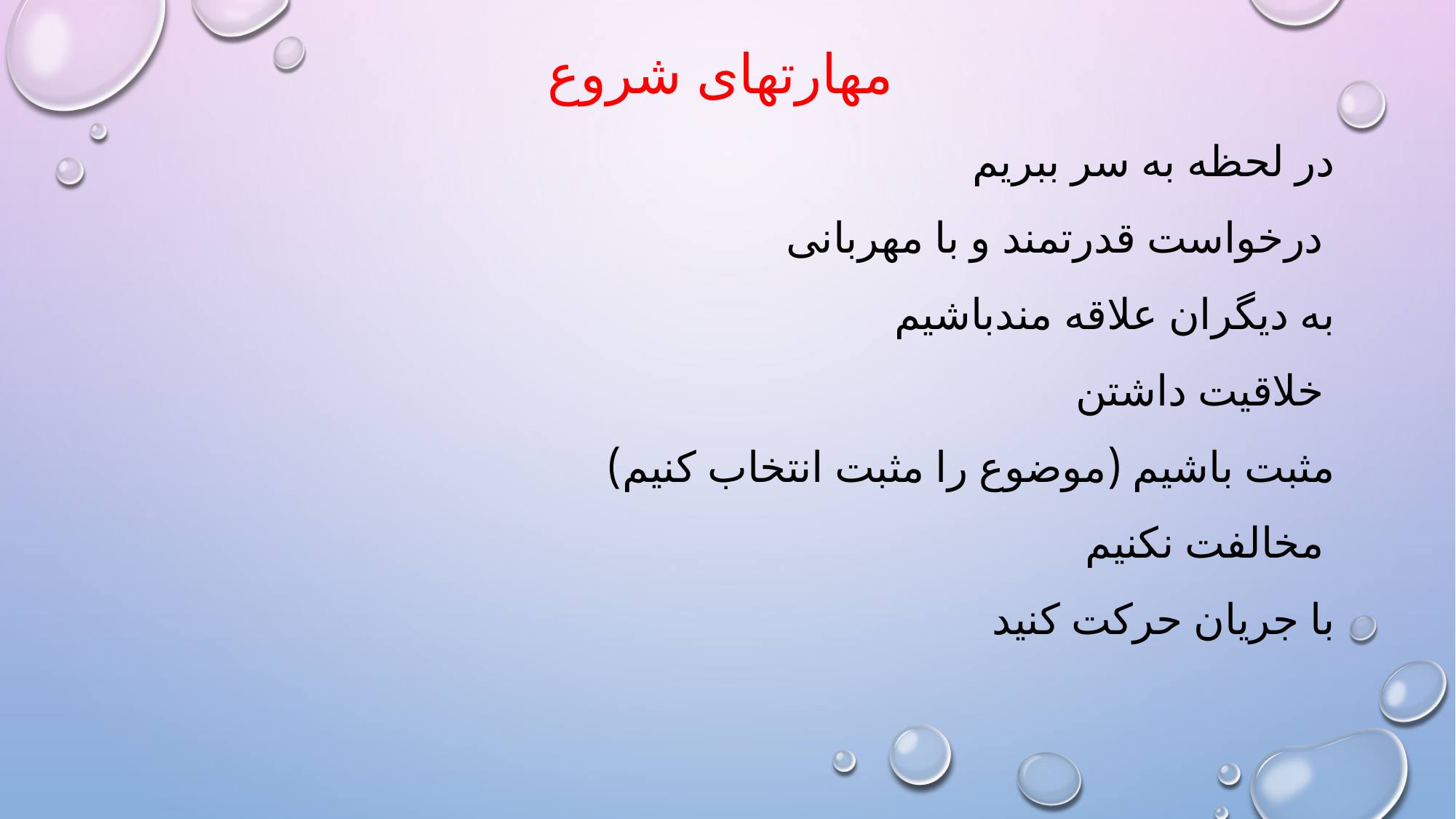

# مهارتهای شروع
در لحظه به سر ببریم
درخواست قدرتمند و با مهربانی
به دیگران علاقه مندباشیم
خلاقیت داشتن
مثبت باشیم (موضوع را مثبت انتخاب کنیم)
مخالفت نکنیم
با جریان حرکت کنید